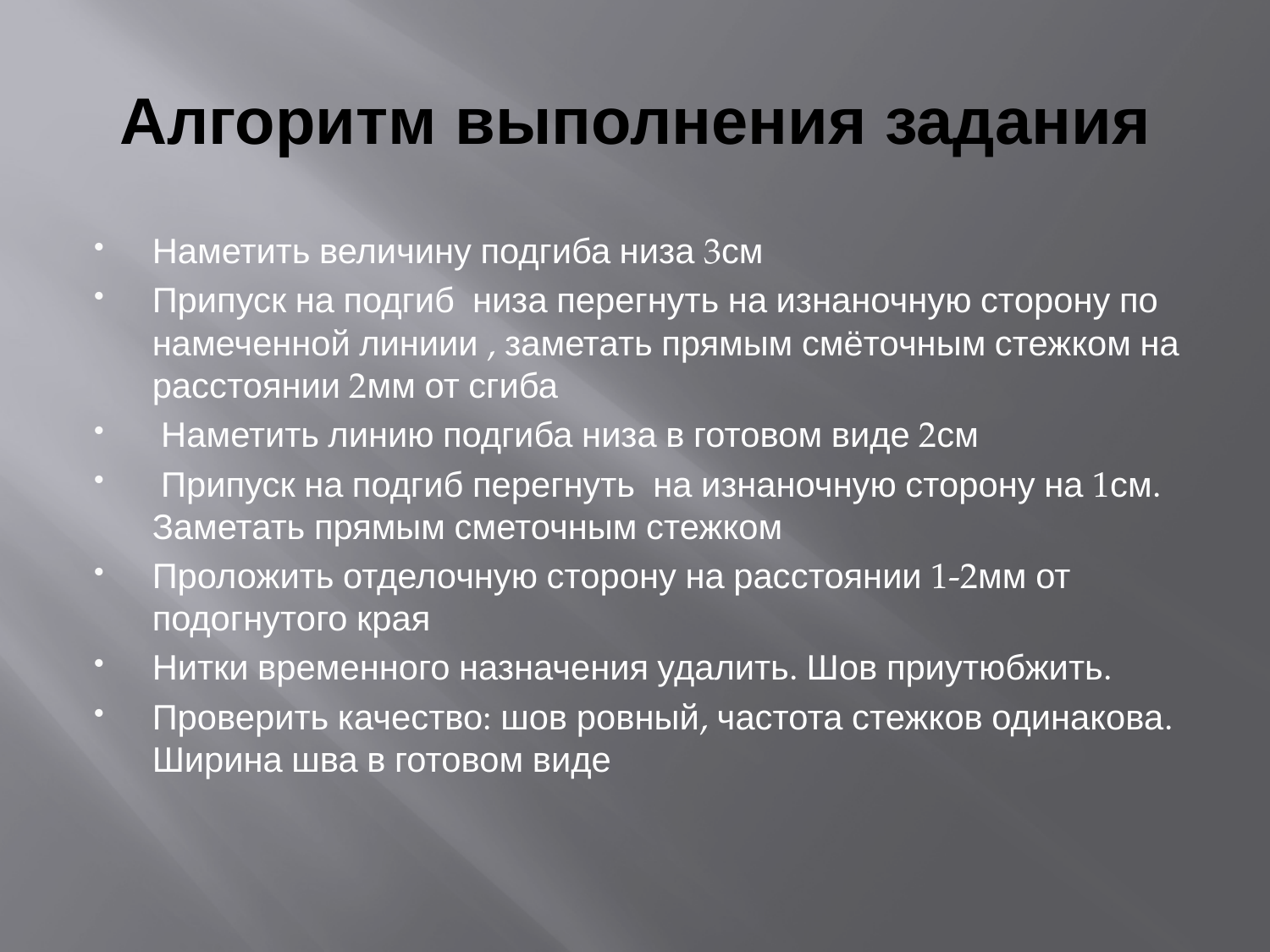

# Алгоритм выполнения задания
Наметить величину подгиба низа 3см
Припуск на подгиб  низа перегнуть на изнаночную сторону по намеченной линиии , заметать прямым смёточным стежком на расстоянии 2мм от сгиба
 Наметить линию подгиба низа в готовом виде 2см
 Припуск на подгиб перегнуть  на изнаночную сторону на 1см. Заметать прямым сметочным стежком
Проложить отделочную сторону на расстоянии 1-2мм от подогнутого края
Нитки временного назначения удалить. Шов приутюбжить.
Проверить качество: шов ровный, частота стежков одинакова. Ширина шва в готовом виде